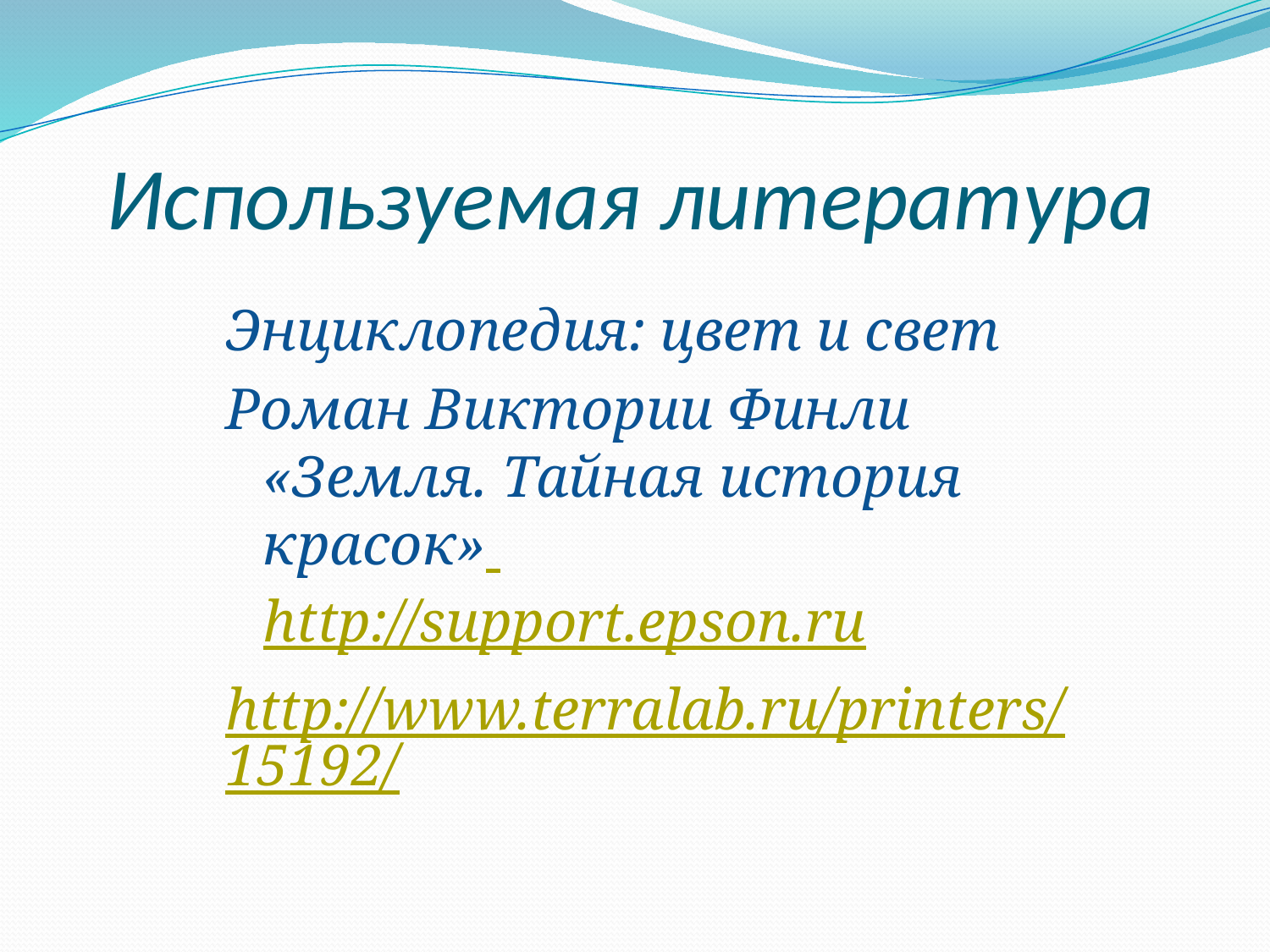

# Используемая литература
Энциклопедия: цвет и свет
Роман Виктории Финли «Земля. Тайная история красок» http://support.epson.ru
http://www.terralab.ru/printers/15192/